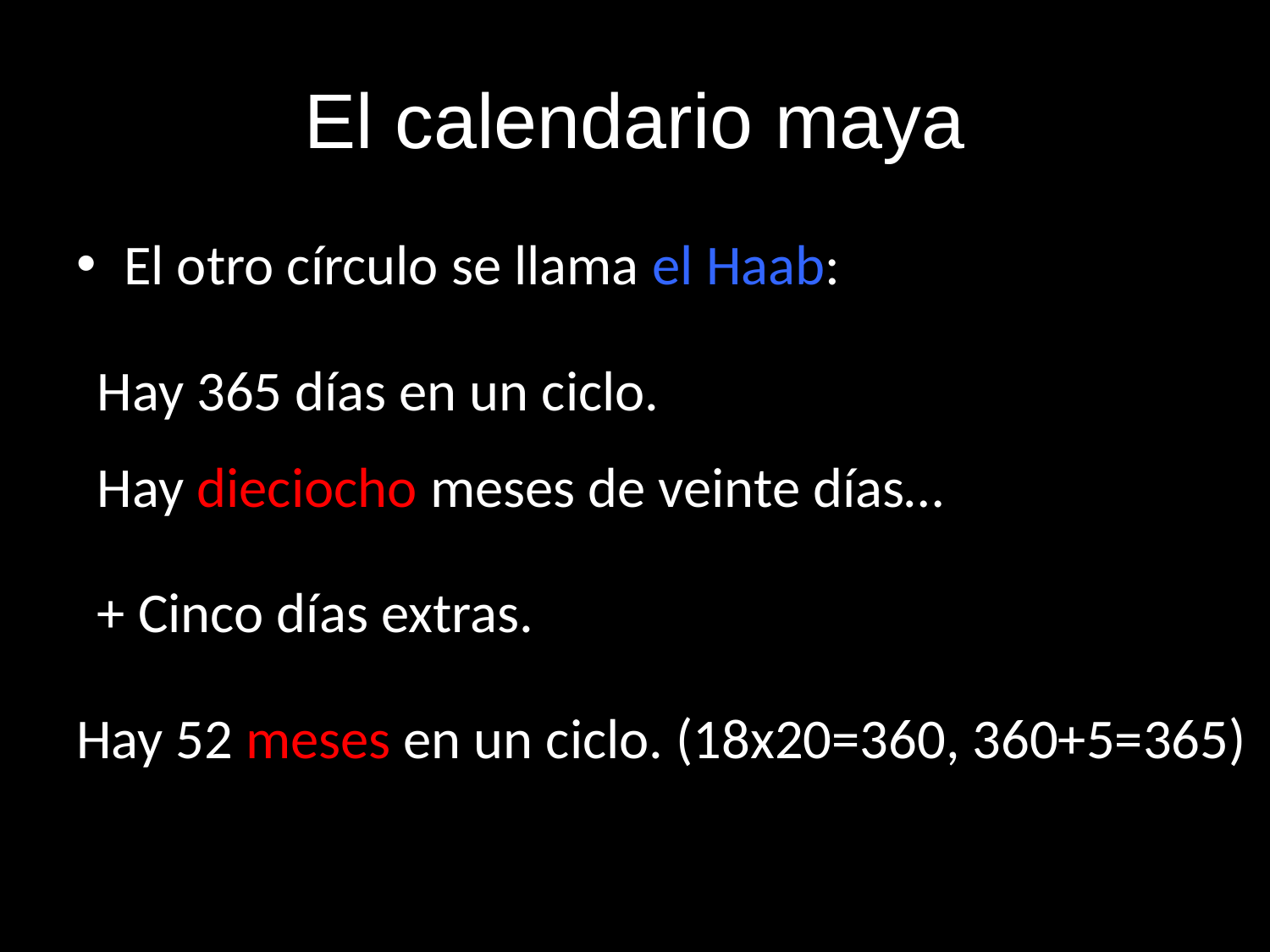

# El calendario maya
El otro círculo se llama el Haab:
Hay 365 días en un ciclo.
Hay dieciocho meses de veinte días…

+ Cinco días extras.

Hay 52 meses en un ciclo. (18x20=360, 360+5=365)